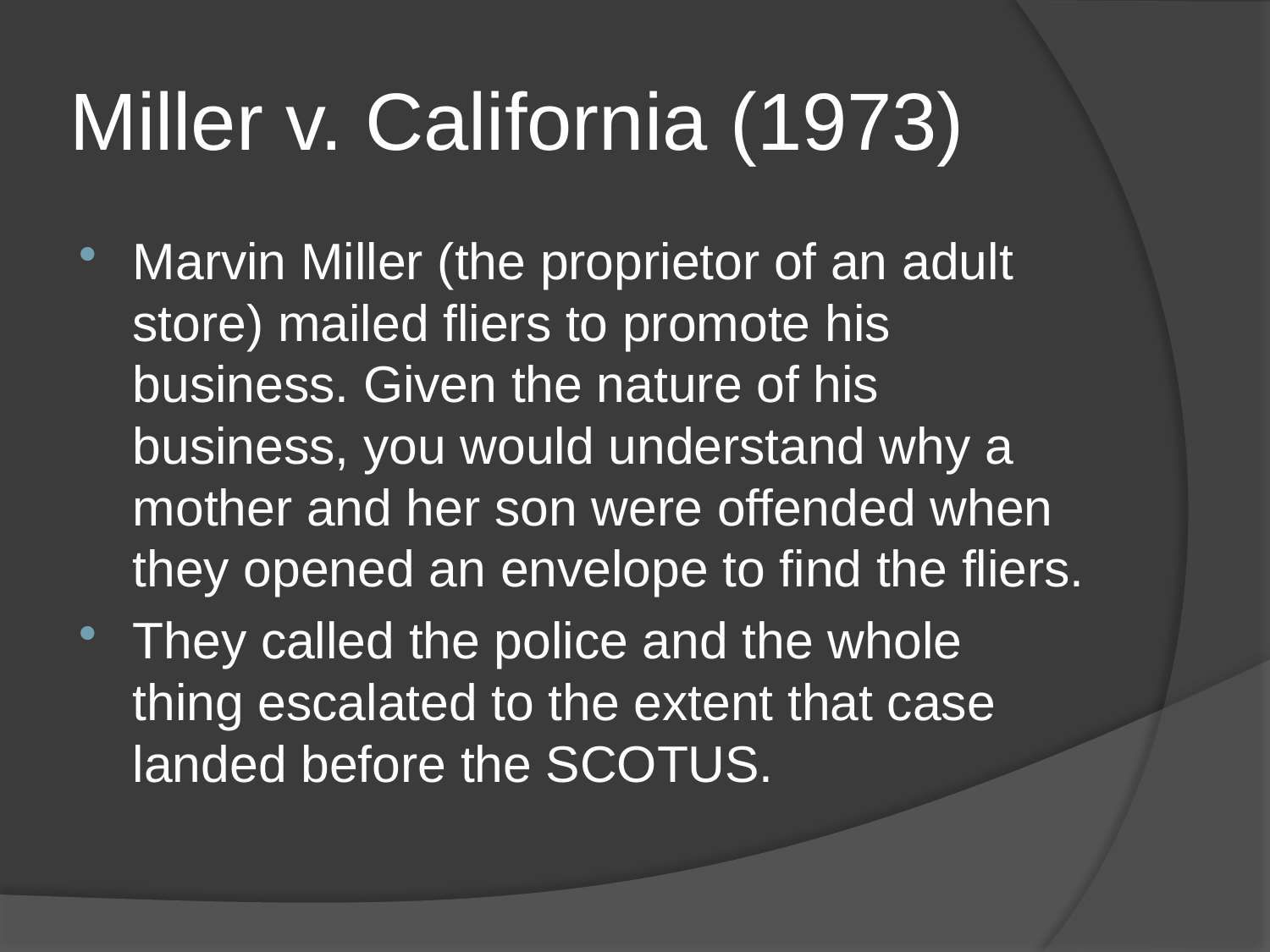

# Miller v. California (1973)
Marvin Miller (the proprietor of an adult store) mailed fliers to promote his business. Given the nature of his business, you would understand why a mother and her son were offended when they opened an envelope to find the fliers.
They called the police and the whole thing escalated to the extent that case landed before the SCOTUS.